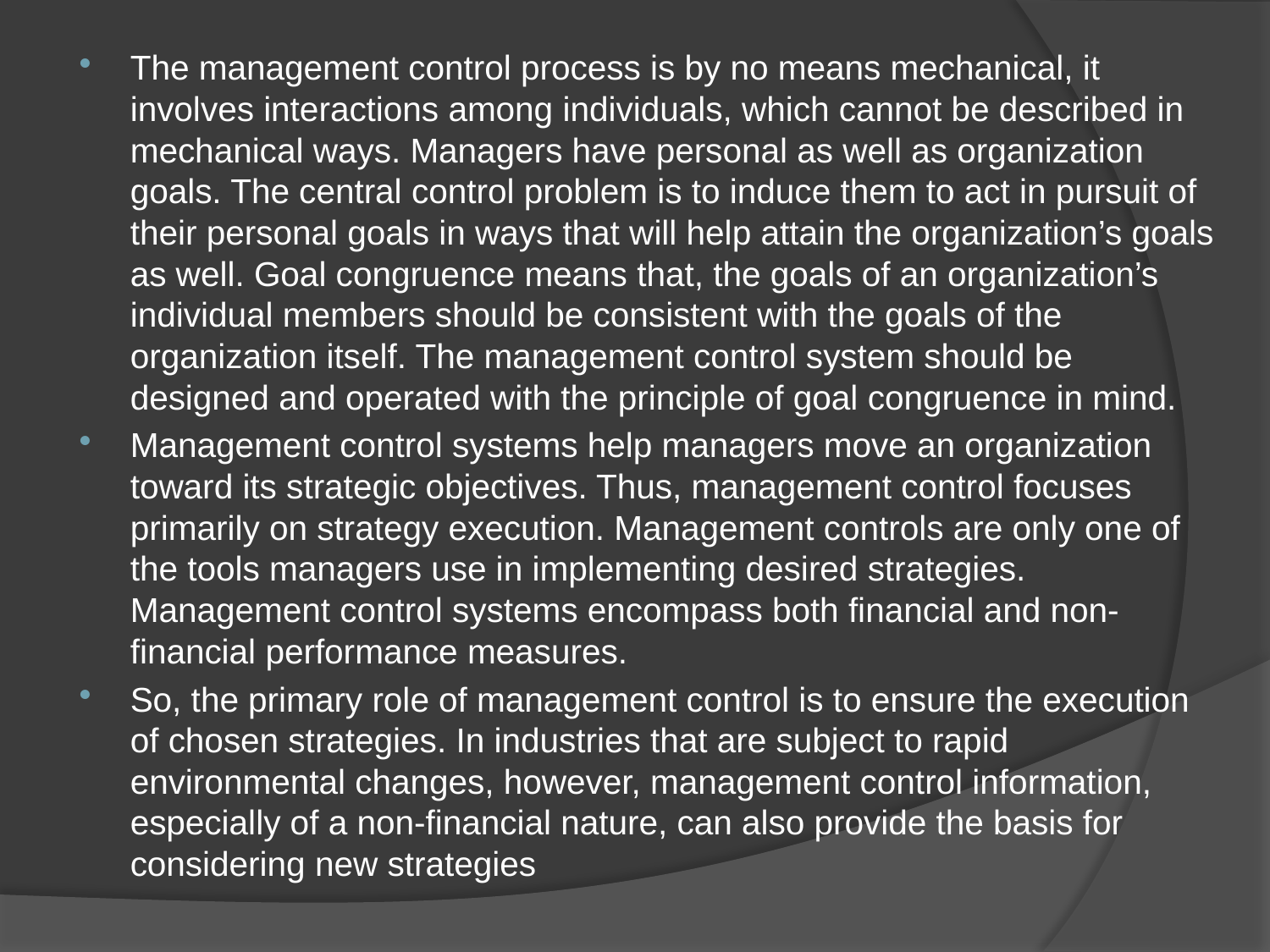

The management control process is by no means mechanical, it involves interactions among individuals, which cannot be described in mechanical ways. Managers have personal as well as organization goals. The central control problem is to induce them to act in pursuit of their personal goals in ways that will help attain the organization’s goals as well. Goal congruence means that, the goals of an organization’s individual members should be consistent with the goals of the organization itself. The management control system should be designed and operated with the principle of goal congruence in mind.
Management control systems help managers move an organization toward its strategic objectives. Thus, management control focuses primarily on strategy execution. Management controls are only one of the tools managers use in implementing desired strategies. Management control systems encompass both financial and non-financial performance measures.
So, the primary role of management control is to ensure the execution of chosen strategies. In industries that are subject to rapid environmental changes, however, management control information, especially of a non-financial nature, can also provide the basis for considering new strategies